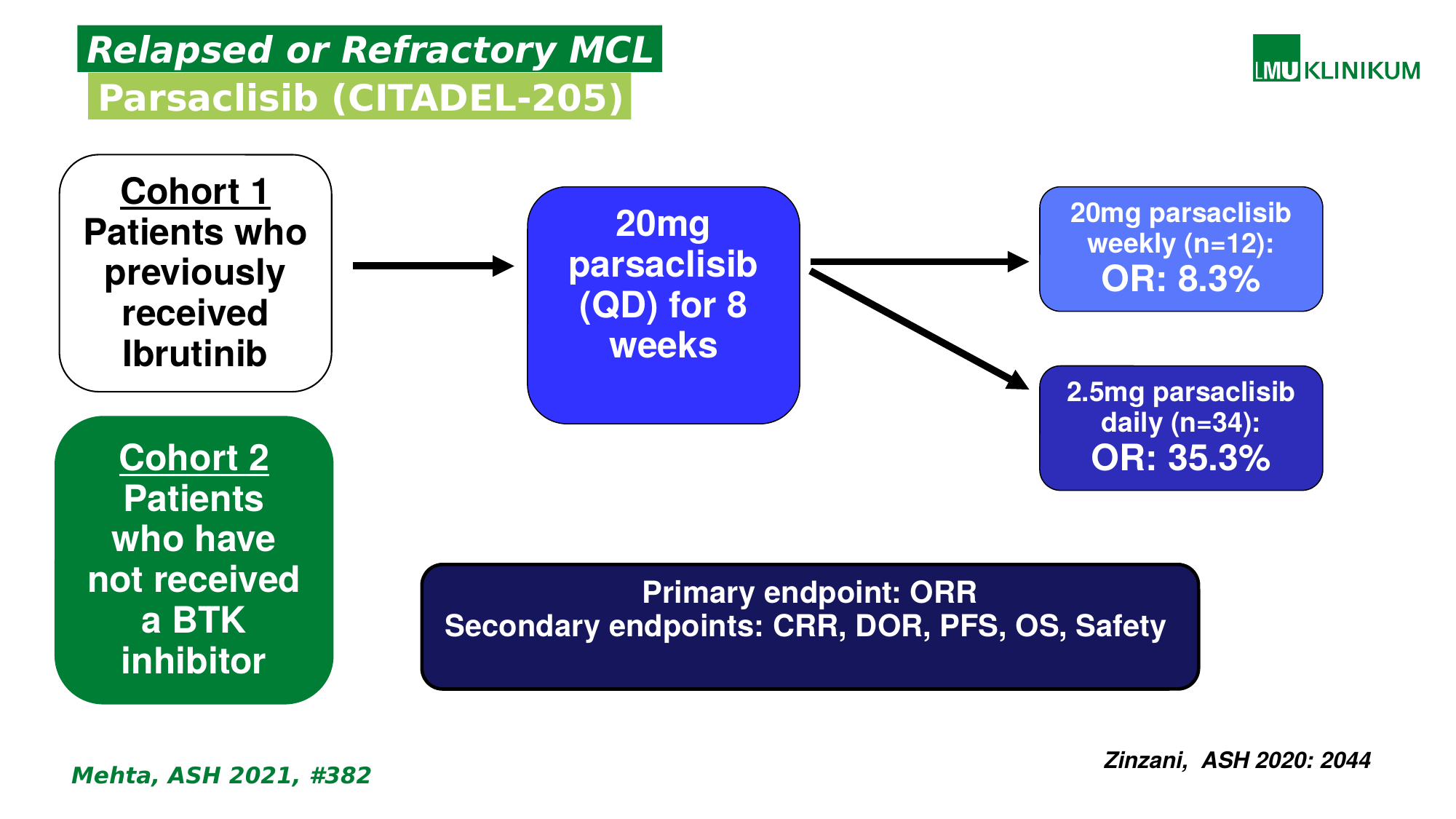

Relapsed or Refractory MCL
Parsaclisib (CITADEL-205)
Cohort 1
Patients who previously received Ibrutinib
20mg parsaclisib (QD) for 8 weeks

20mg parsaclisib weekly (n=12):
OR: 8.3%
2.5mg parsaclisib daily (n=34):
OR: 35.3%
Cohort 2
Patients who have not received a BTK inhibitor
Primary endpoint: ORR
Secondary endpoints: CRR, DOR, PFS, OS, Safety

Zinzani,  ASH 2020: 2044
Mehta, ASH 2021, #382